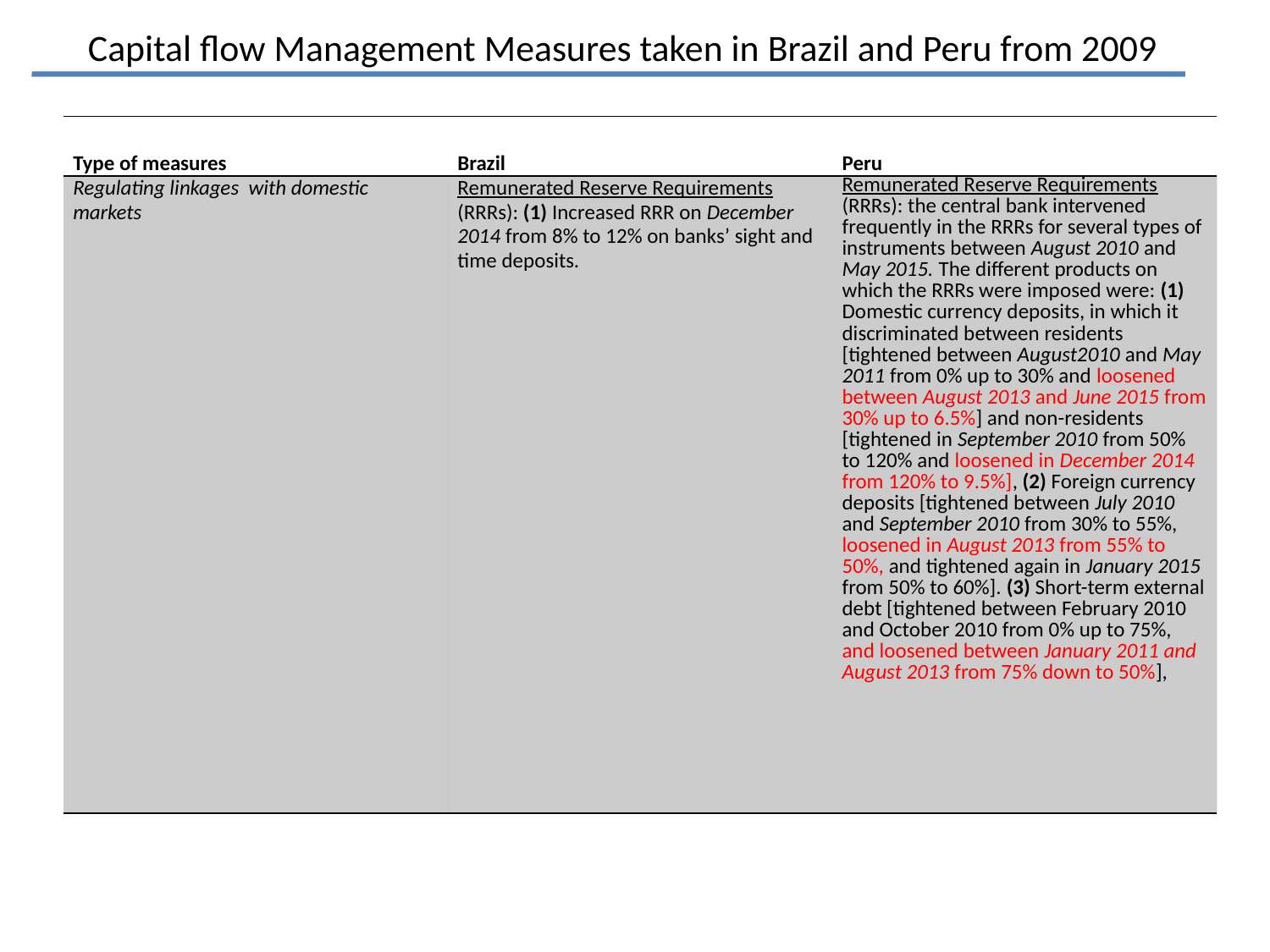

Capital flow Management Measures taken in Brazil and Peru from 2009

| Type of measures | Brazil | Peru |
| --- | --- | --- |
| Regulating linkages with domestic markets | Remunerated Reserve Requirements (RRRs): (1) Increased RRR on December 2014 from 8% to 12% on banks’ sight and time deposits. | Remunerated Reserve Requirements (RRRs): the central bank intervened frequently in the RRRs for several types of instruments between August 2010 and May 2015. The different products on which the RRRs were imposed were: (1) Domestic currency deposits, in which it discriminated between residents [tightened between August2010 and May 2011 from 0% up to 30% and loosened between August 2013 and June 2015 from 30% up to 6.5%] and non-residents [tightened in September 2010 from 50% to 120% and loosened in December 2014 from 120% to 9.5%], (2) Foreign currency deposits [tightened between July 2010 and September 2010 from 30% to 55%, loosened in August 2013 from 55% to 50%, and tightened again in January 2015 from 50% to 60%]. (3) Short-term external debt [tightened between February 2010 and October 2010 from 0% up to 75%, and loosened between January 2011 and August 2013 from 75% down to 50%], |